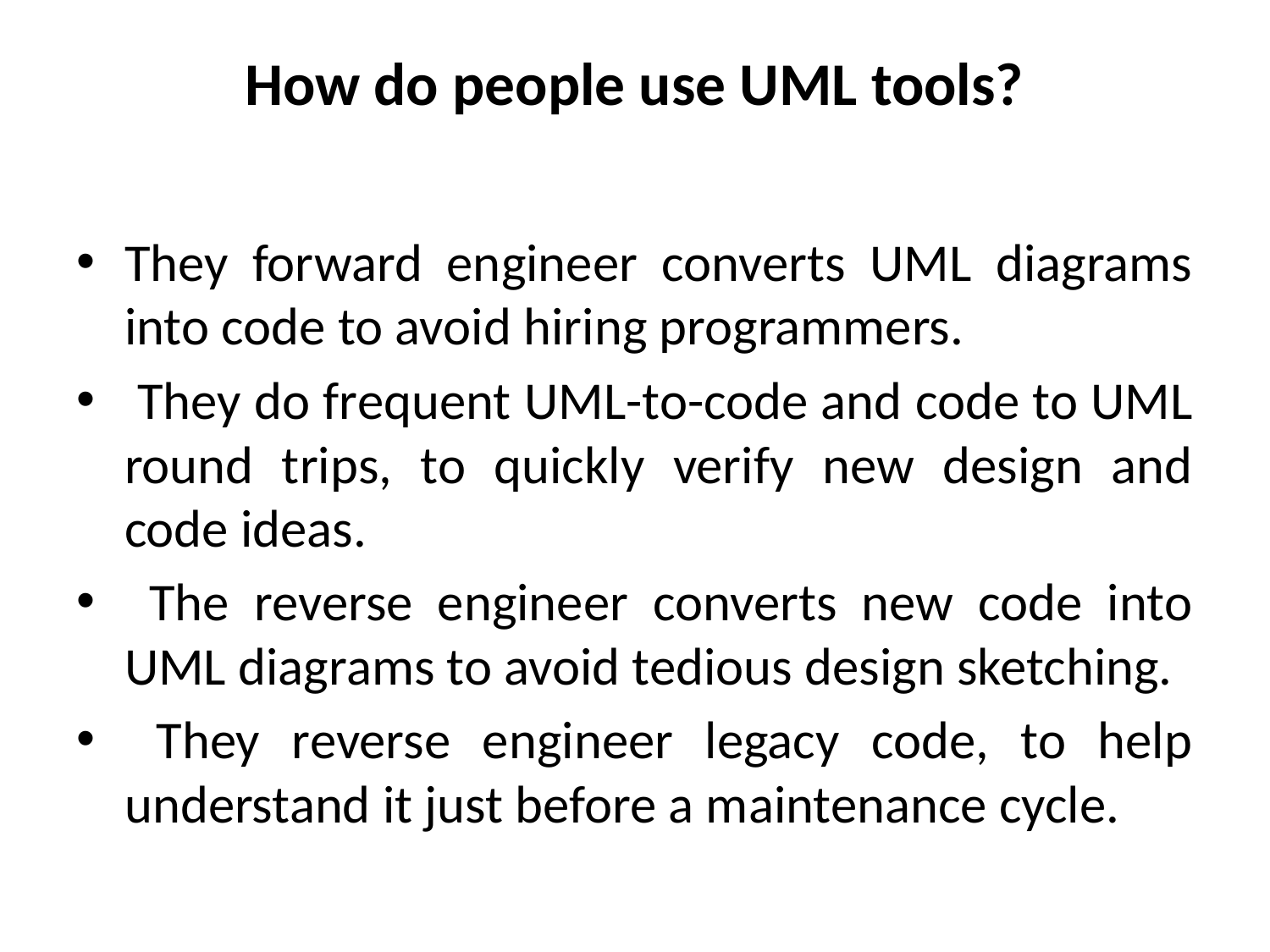

# How do people use UML tools?
They forward engineer converts UML diagrams into code to avoid hiring programmers.
 They do frequent UML-to-code and code to UML round trips, to quickly verify new design and code ideas.
 The reverse engineer converts new code into UML diagrams to avoid tedious design sketching.
 They reverse engineer legacy code, to help understand it just before a maintenance cycle.